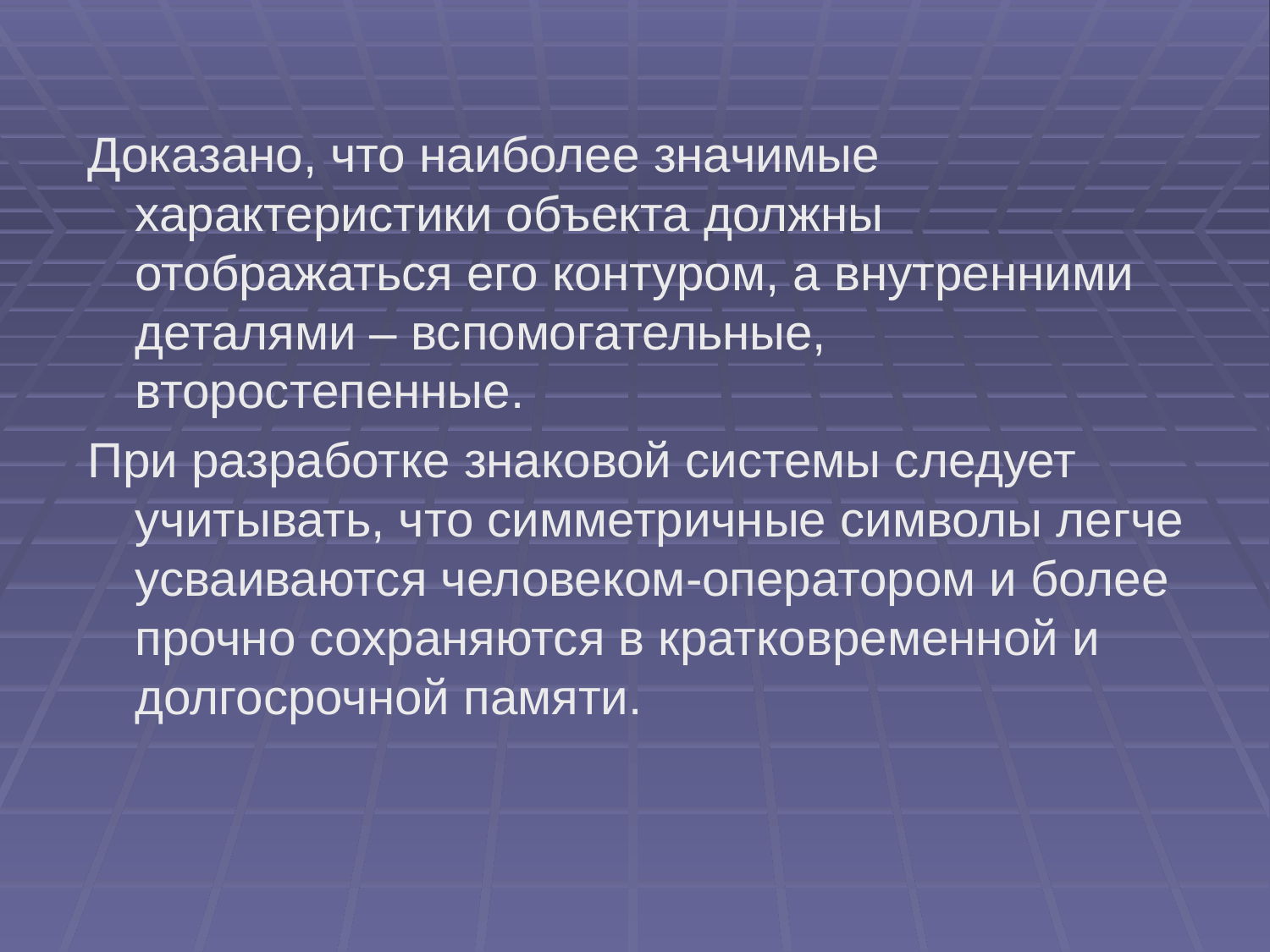

Доказано, что наиболее значимые характеристики объекта должны отображаться его контуром, а внутренними деталями – вспомогательные, второстепенные.
При разработке знаковой системы следует учитывать, что симметричные символы легче усваиваются человеком-оператором и более прочно сохраняются в кратковременной и долгосрочной памяти.